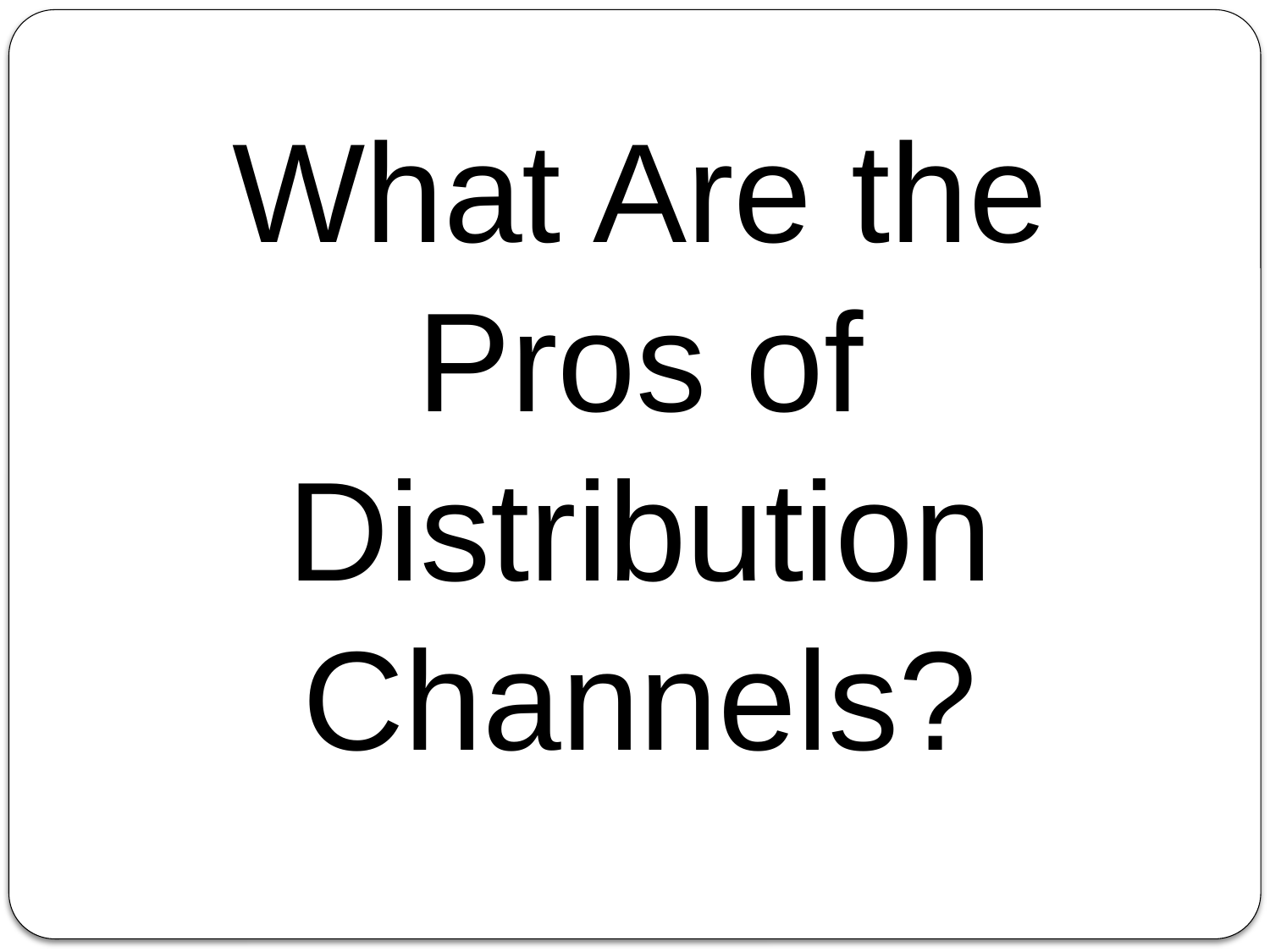

What Are the Pros of Distribution Channels?